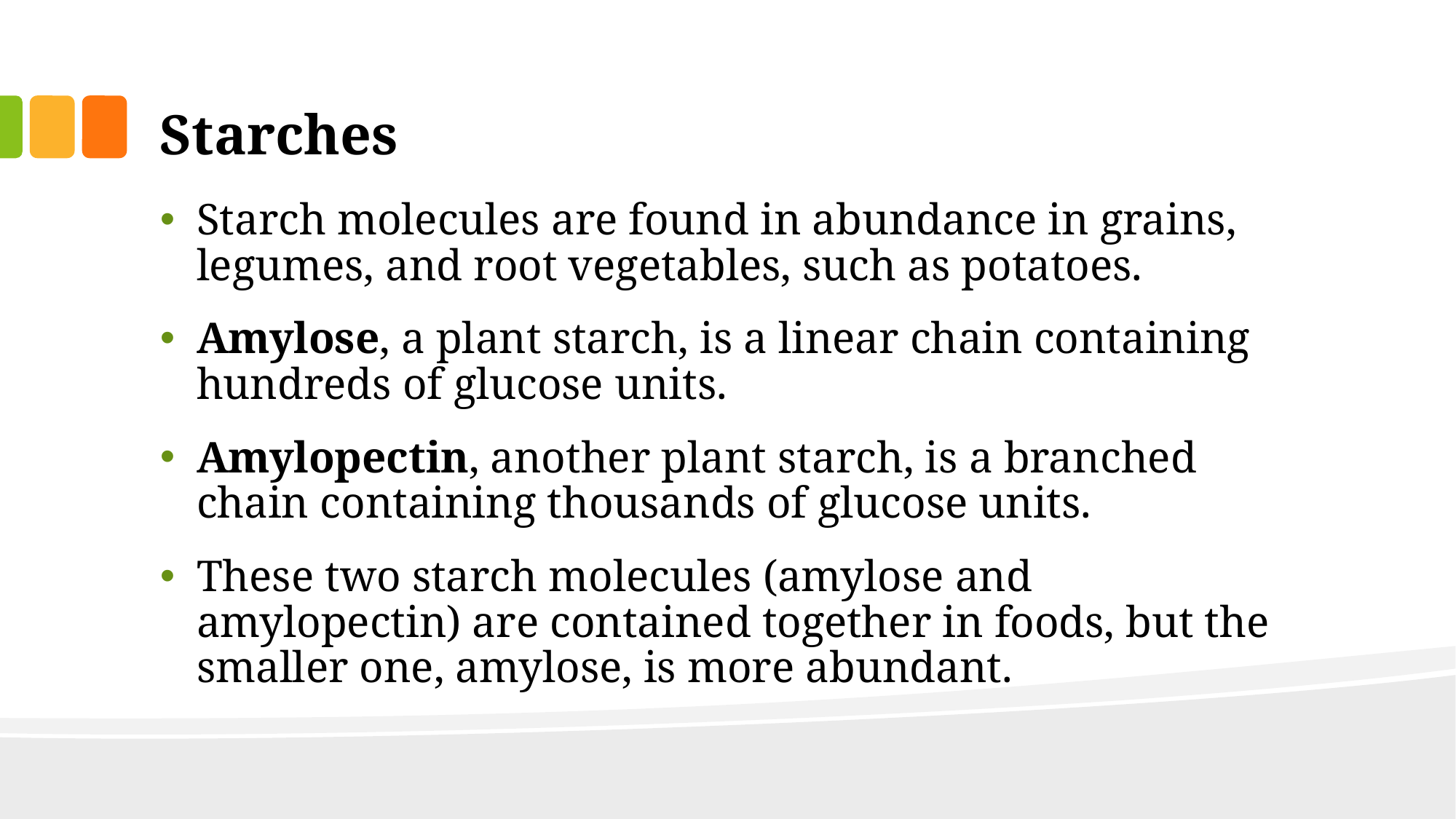

# Starches
Starch molecules are found in abundance in grains, legumes, and root vegetables, such as potatoes.
Amylose, a plant starch, is a linear chain containing hundreds of glucose units.
Amylopectin, another plant starch, is a branched chain containing thousands of glucose units.
These two starch molecules (amylose and amylopectin) are contained together in foods, but the smaller one, amylose, is more abundant.